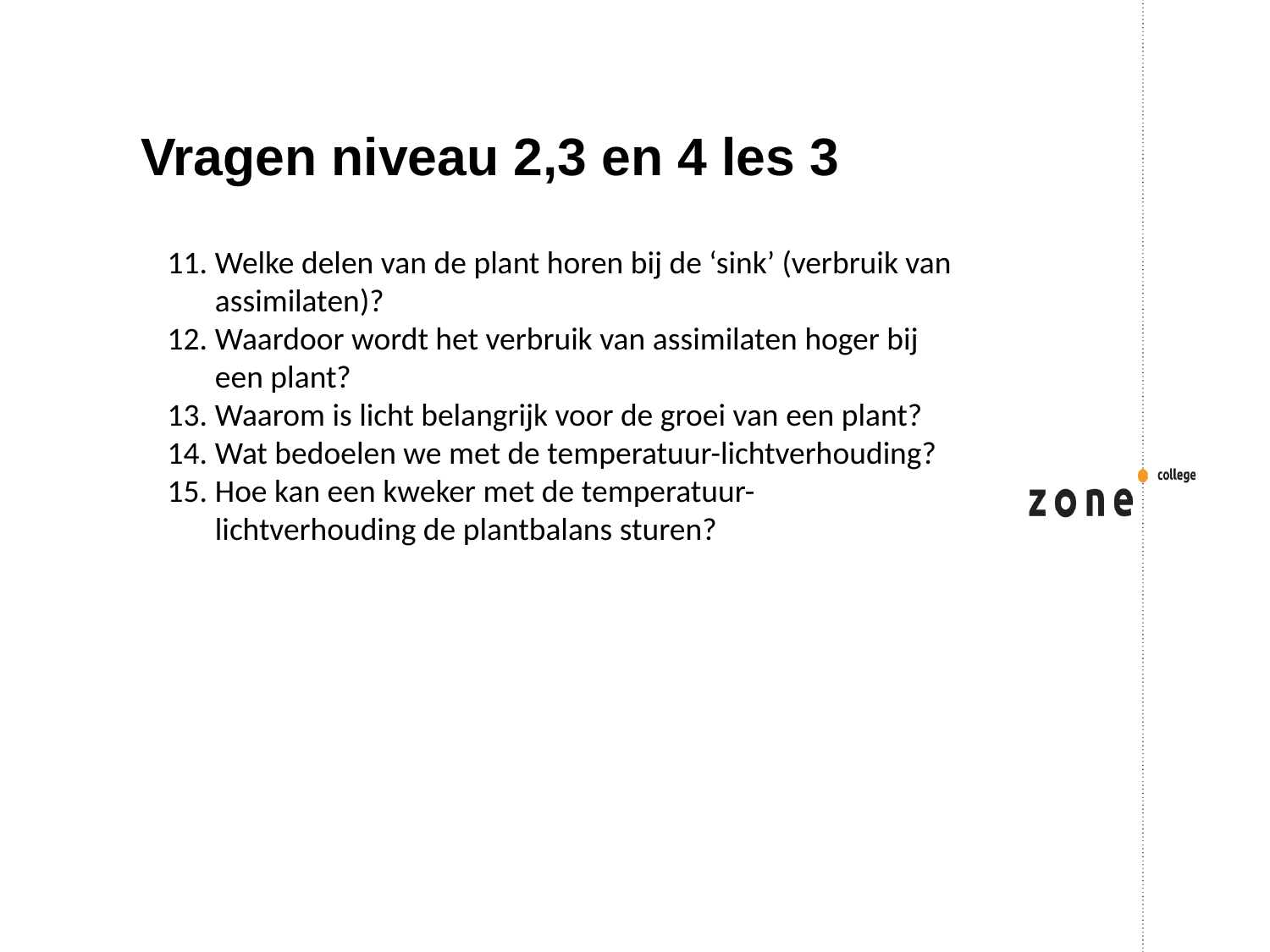

Vragen niveau 2,3 en 4 les 3
Welke delen van de plant horen bij de ‘sink’ (verbruik van assimilaten)?
Waardoor wordt het verbruik van assimilaten hoger bij een plant?
Waarom is licht belangrijk voor de groei van een plant?
Wat bedoelen we met de temperatuur-lichtverhouding?
Hoe kan een kweker met de temperatuur-lichtverhouding de plantbalans sturen?